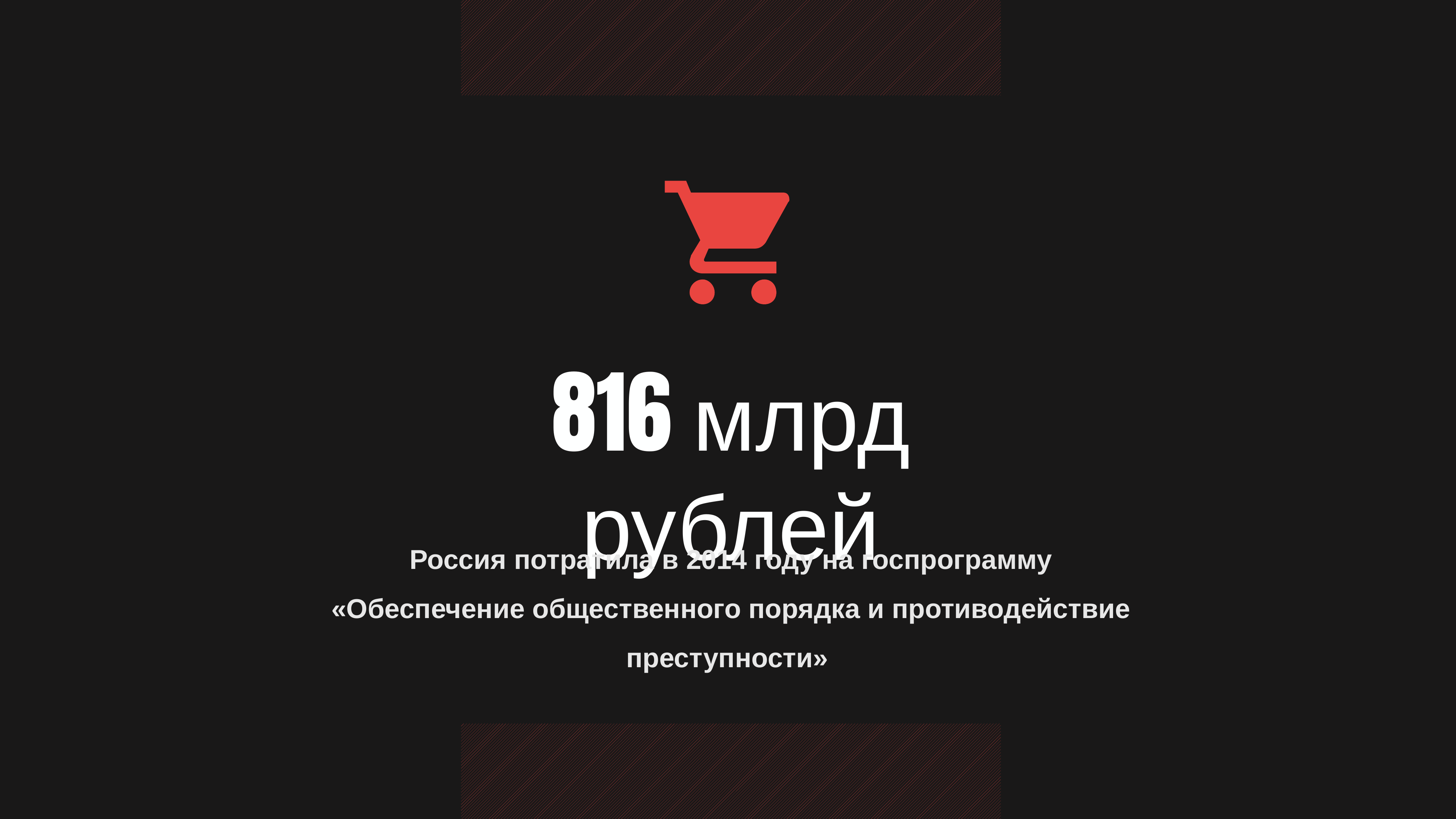

816 млрд рублей
Россия потратила в 2014 году на госпрограмму «Обеспечение общественного порядка и противодействие преступности»